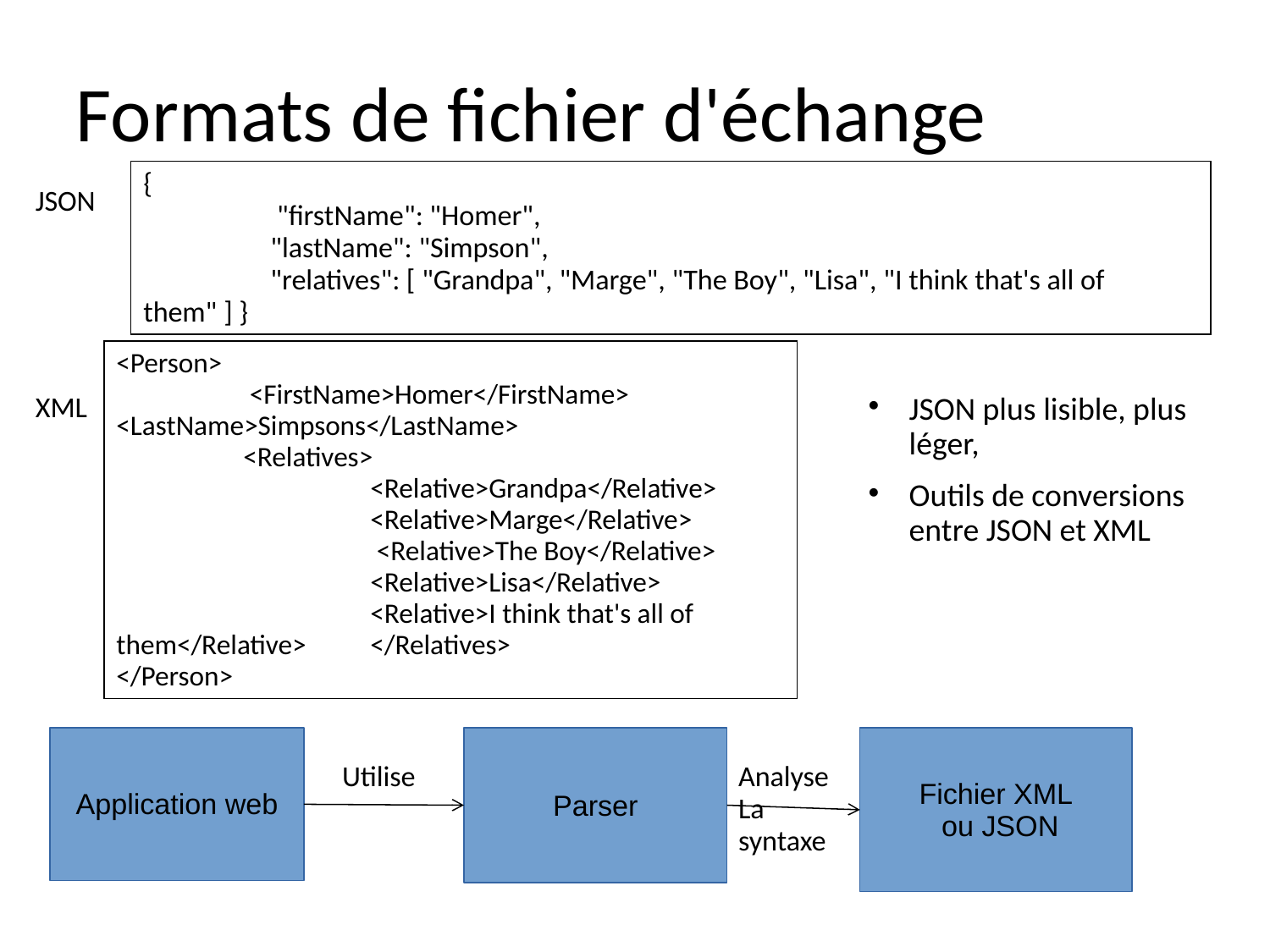

# Formats de fichier d'échange
{
	 "firstName": "Homer",
	"lastName": "Simpson",
	"relatives": [ "Grandpa", "Marge", "The Boy", "Lisa", "I think that's all of them" ] }
JSON
<Person>
	 <FirstName>Homer</FirstName> 	<LastName>Simpsons</LastName>
	<Relatives>
		<Relative>Grandpa</Relative> 			<Relative>Marge</Relative>
		 <Relative>The Boy</Relative> 			<Relative>Lisa</Relative>
		<Relative>I think that's all of them</Relative> 	</Relatives>
</Person>
JSON plus lisible, plus léger,
Outils de conversions entre JSON et XML
XML
Application web
Parser
Fichier XML
 ou JSON
Utilise
Analyse
La
syntaxe